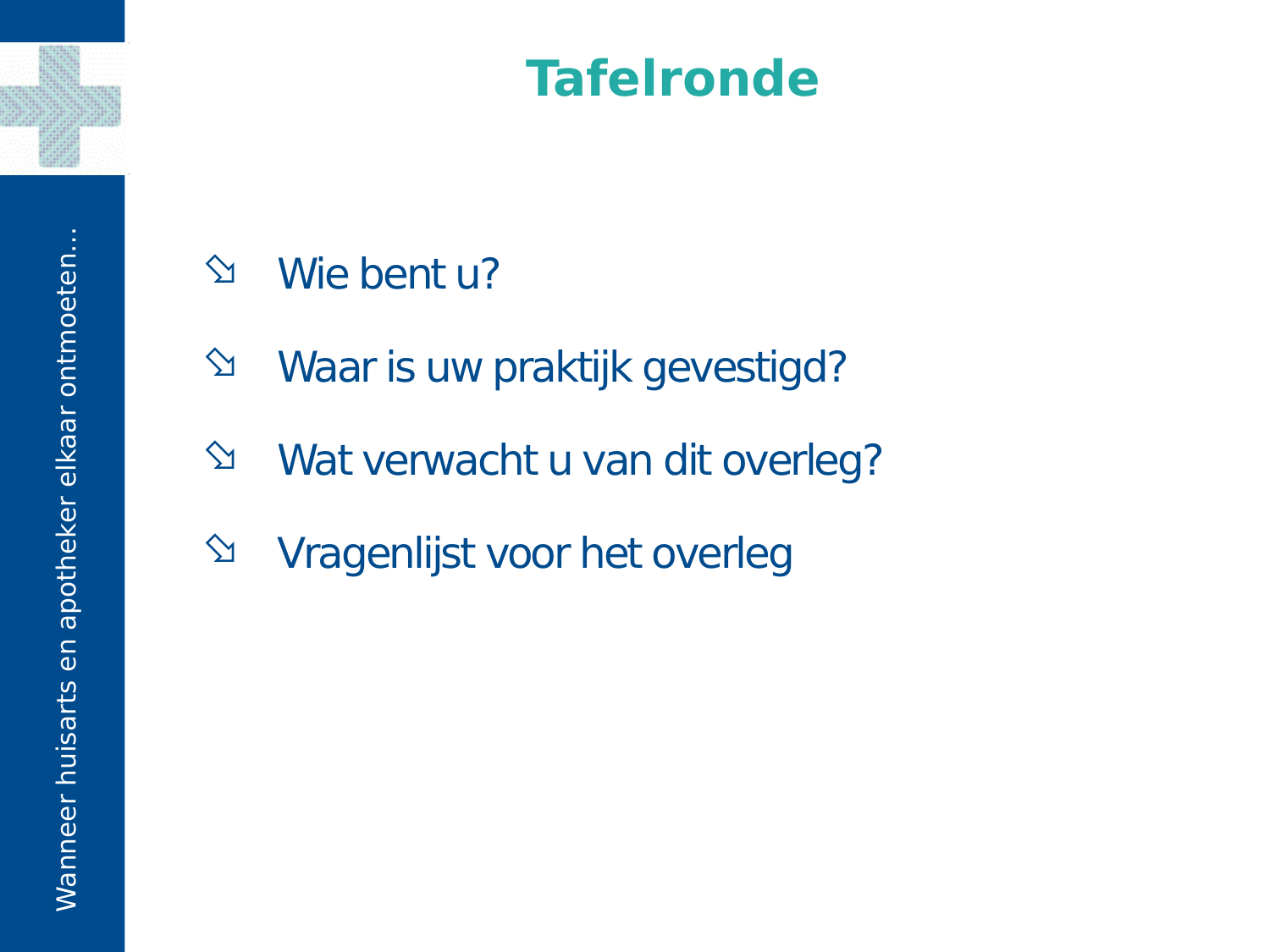

Tafelronde

Wie bent u?
Waar is uw praktijk gevestigd?
Wat verwacht u van dit overleg?
Vragenlijst voor het overleg